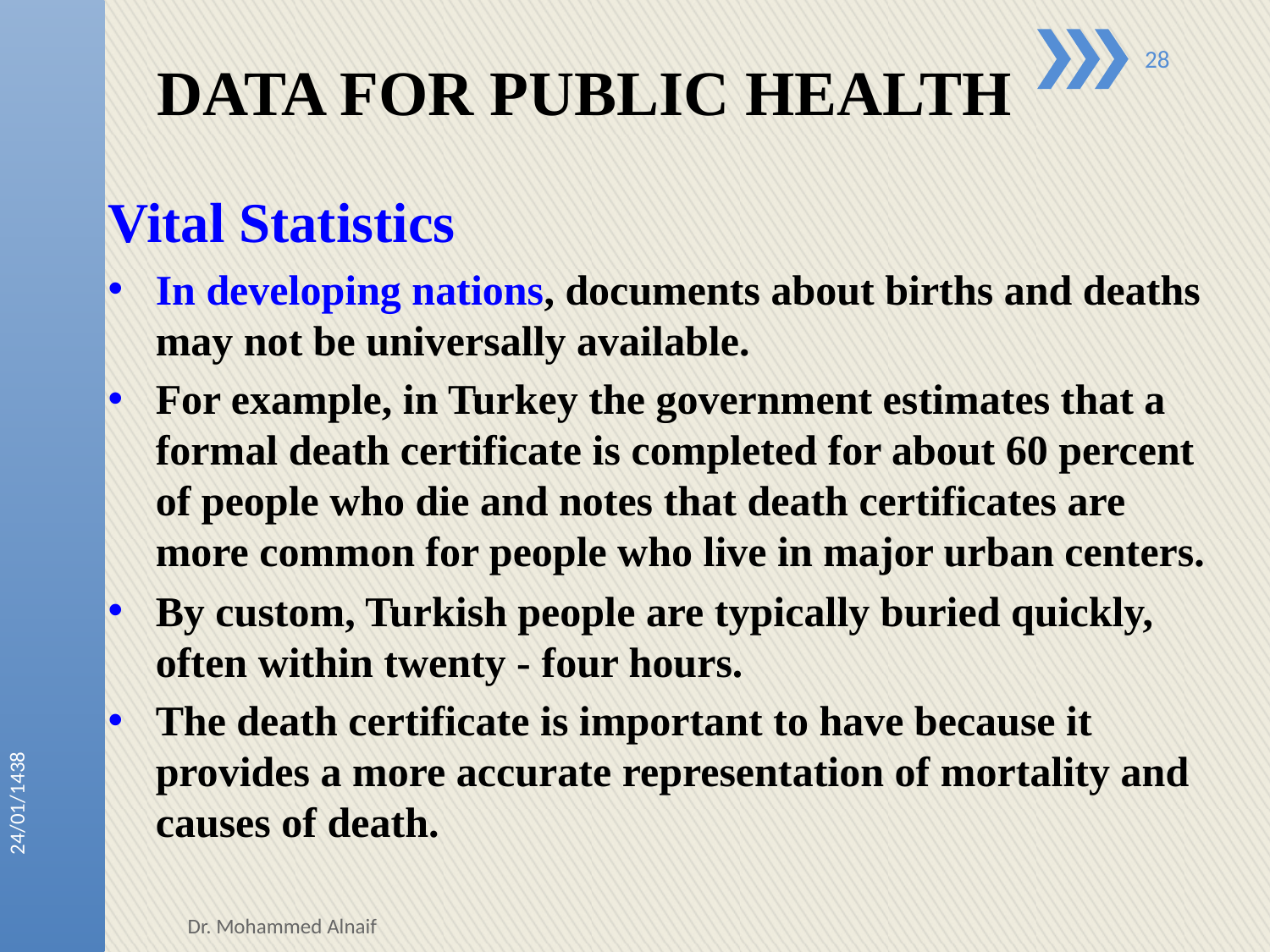

# DATA FOR PUBLIC HEALTH
28
Vital Statistics
In developing nations, documents about births and deaths may not be universally available.
For example, in Turkey the government estimates that a formal death certificate is completed for about 60 percent of people who die and notes that death certificates are more common for people who live in major urban centers.
By custom, Turkish people are typically buried quickly, often within twenty - four hours.
The death certificate is important to have because it provides a more accurate representation of mortality and causes of death.
24/01/1438
Dr. Mohammed Alnaif